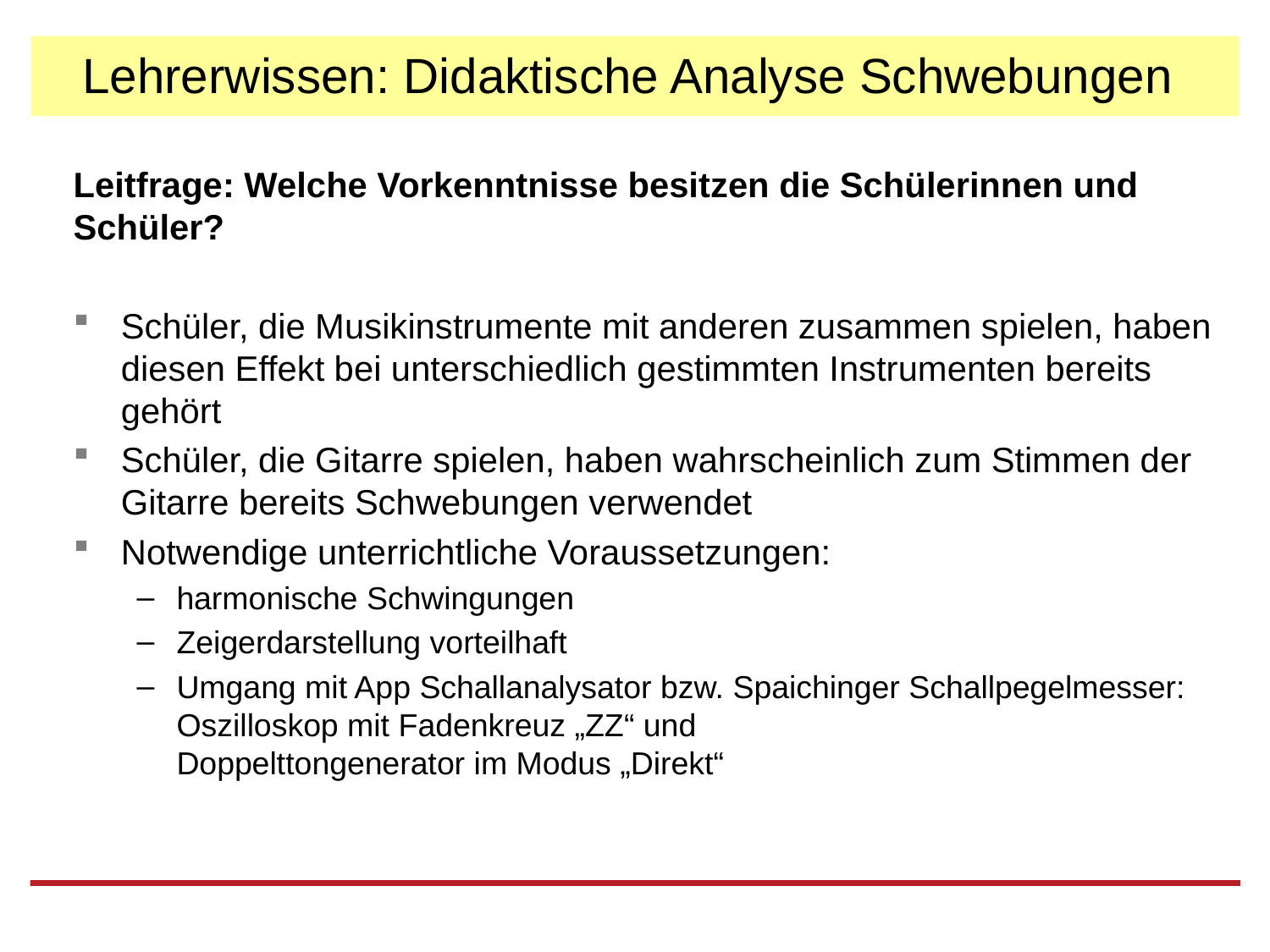

# Lehrerwissen: Didaktische Analyse Schwebungen
Leitfrage: Welche Vorkenntnisse besitzen die Schülerinnen und Schüler?

Schüler, die Musikinstrumente mit anderen zusammen spielen, haben diesen Effekt bei unterschiedlich gestimmten Instrumenten bereits gehört
Schüler, die Gitarre spielen, haben wahrscheinlich zum Stimmen der Gitarre bereits Schwebungen verwendet
Notwendige unterrichtliche Voraussetzungen:
harmonische Schwingungen
Zeigerdarstellung vorteilhaft
Umgang mit App Schallanalysator bzw. Spaichinger Schallpegelmesser:
Oszilloskop mit Fadenkreuz „ZZ“ und
Doppelttongenerator im Modus „Direkt“